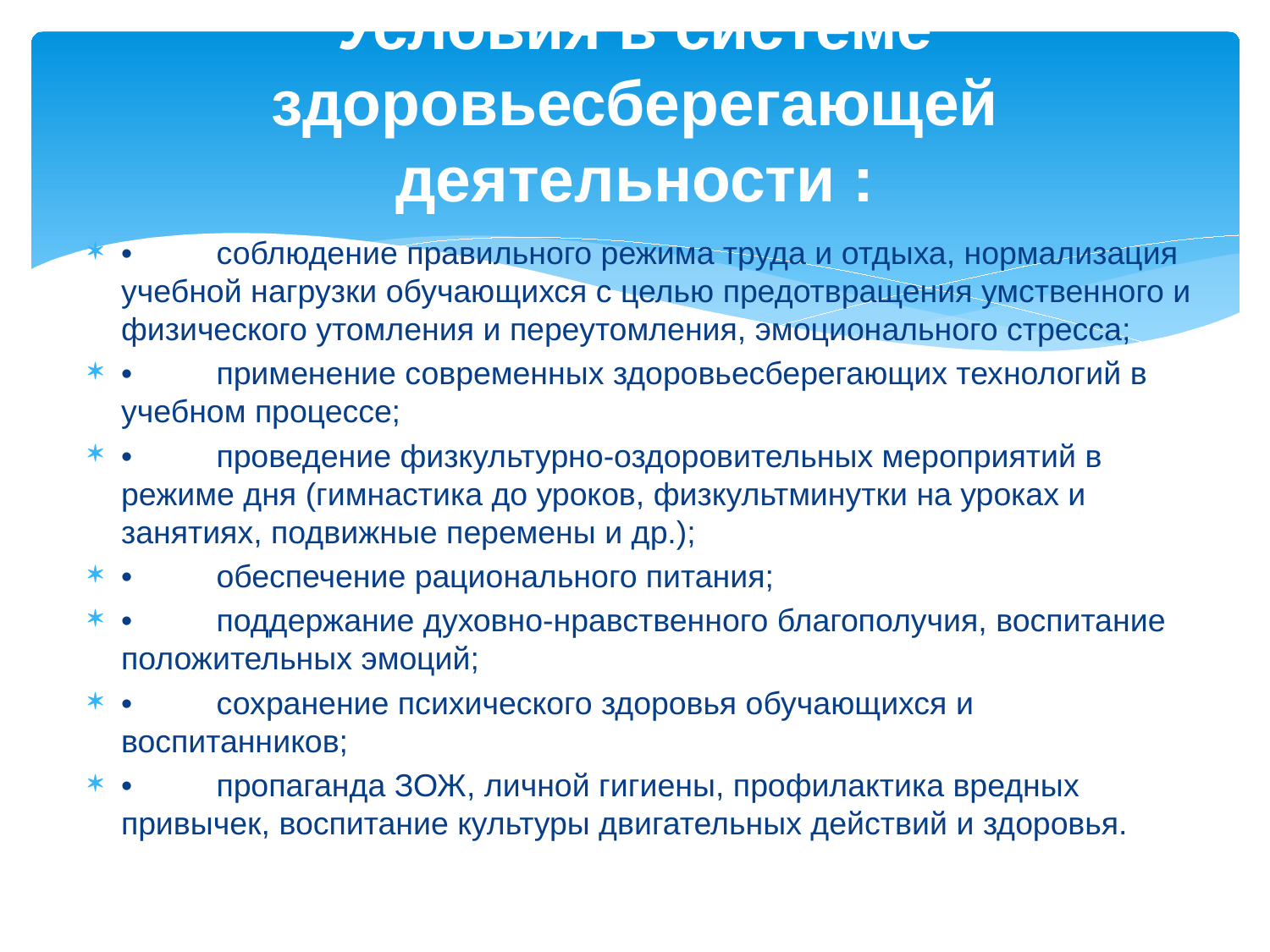

# Условия в системе здоровьесберегающей деятельности :
•	соблюдение правильного режима труда и отдыха, нормализация учебной нагрузки обучающихся с целью предотвращения умственного и физического утомления и переутомления, эмоционального стресса;
•	применение современных здоровьесберегающих технологий в учебном процессе;
•	проведение физкультурно-оздоровительных мероприятий в режиме дня (гимнастика до уроков, физкультминутки на уроках и занятиях, подвижные перемены и др.);
•	обеспечение рационального питания;
•	поддержание духовно-нравственного благополучия, воспитание положительных эмоций;
•	сохранение психического здоровья обучающихся и воспитанников;
•	пропаганда ЗОЖ, личной гигиены, профилактика вредных привычек, воспитание культуры двигательных действий и здоровья.